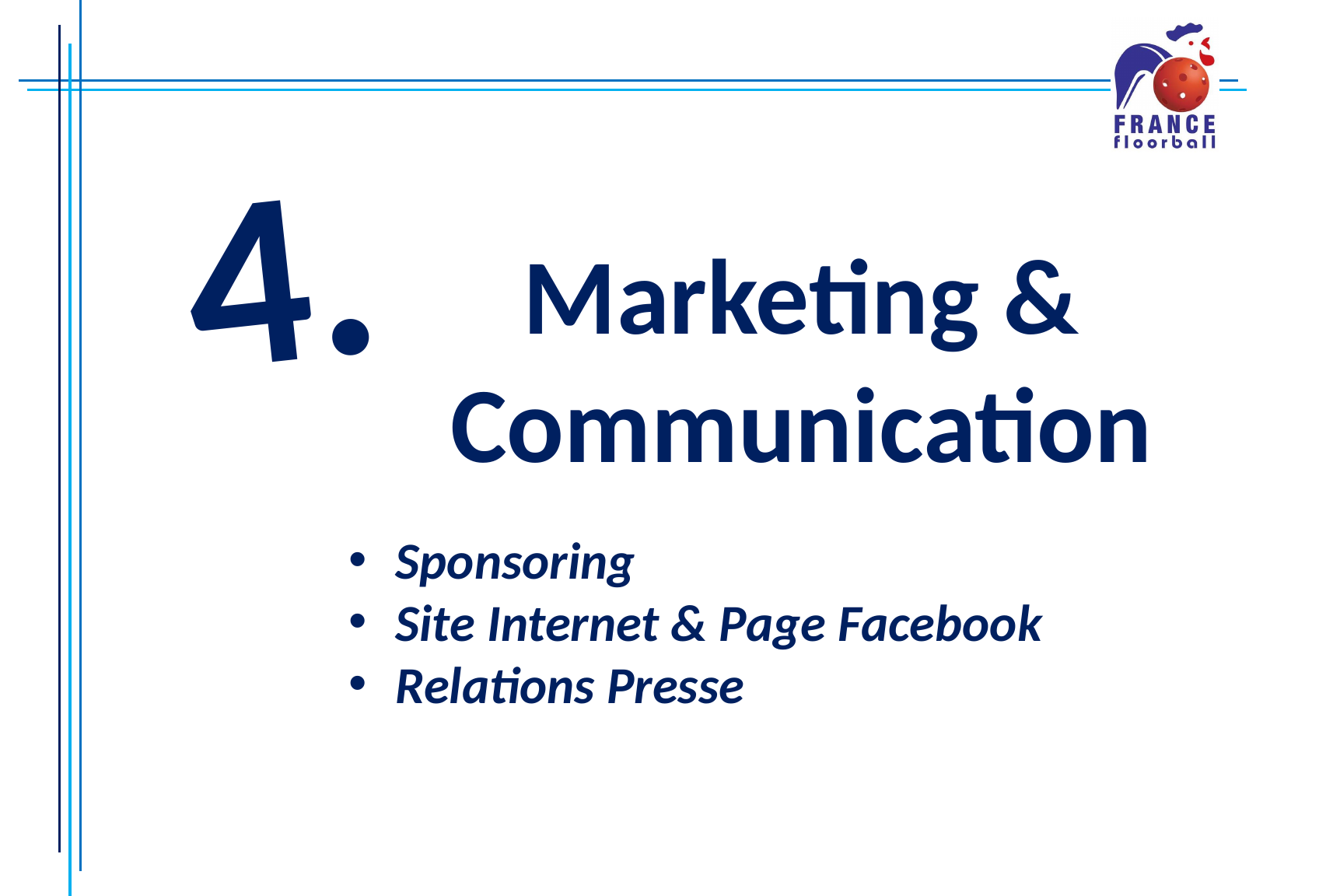

4.
# Marketing & Communication
Sponsoring
Site Internet & Page Facebook
Relations Presse